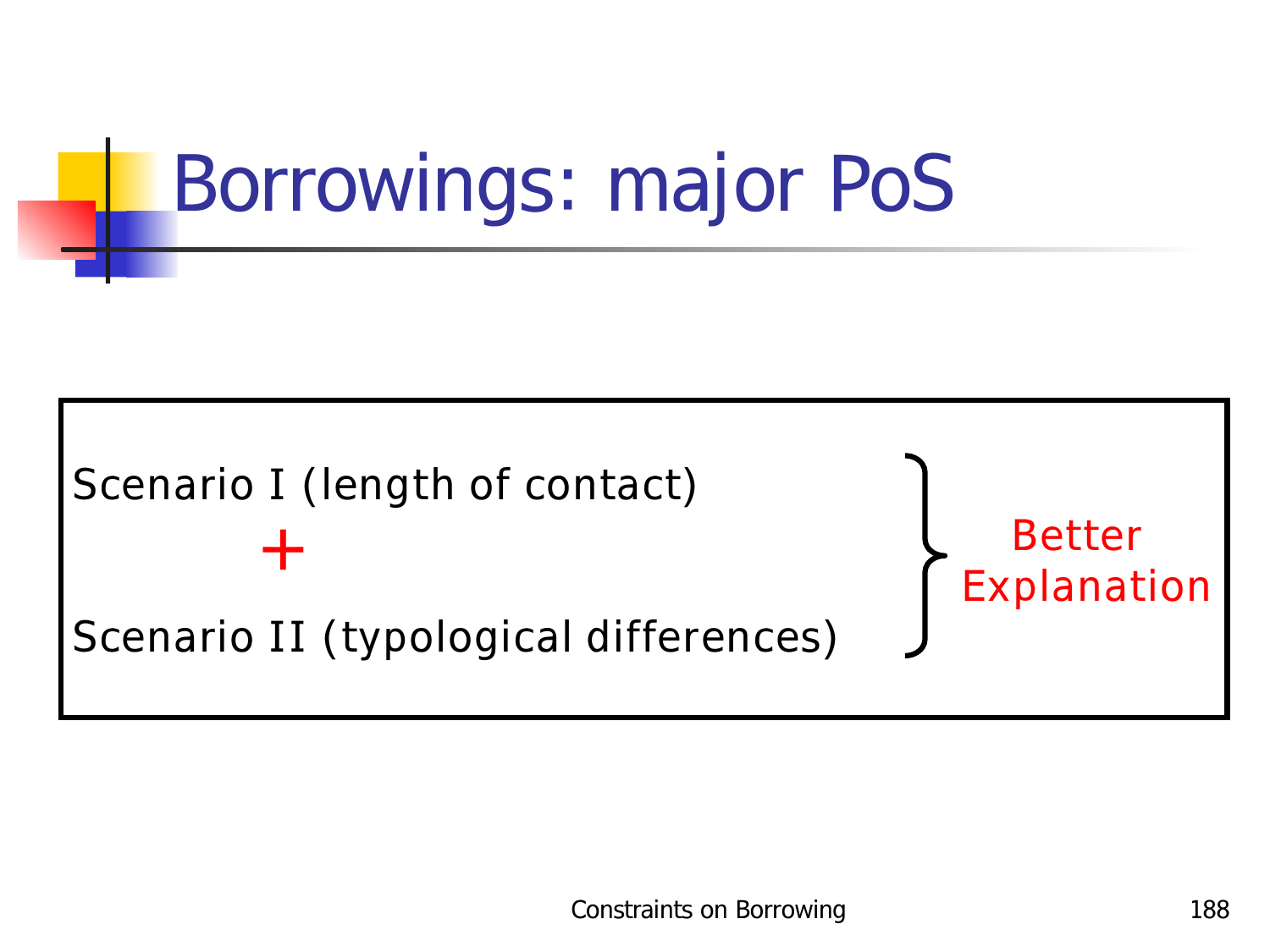

# Borrowings: major PoS

Scenario I (length of contact)
							    Better
							Explanation
Scenario II (typological differences)

+

Constraints on Borrowing
188